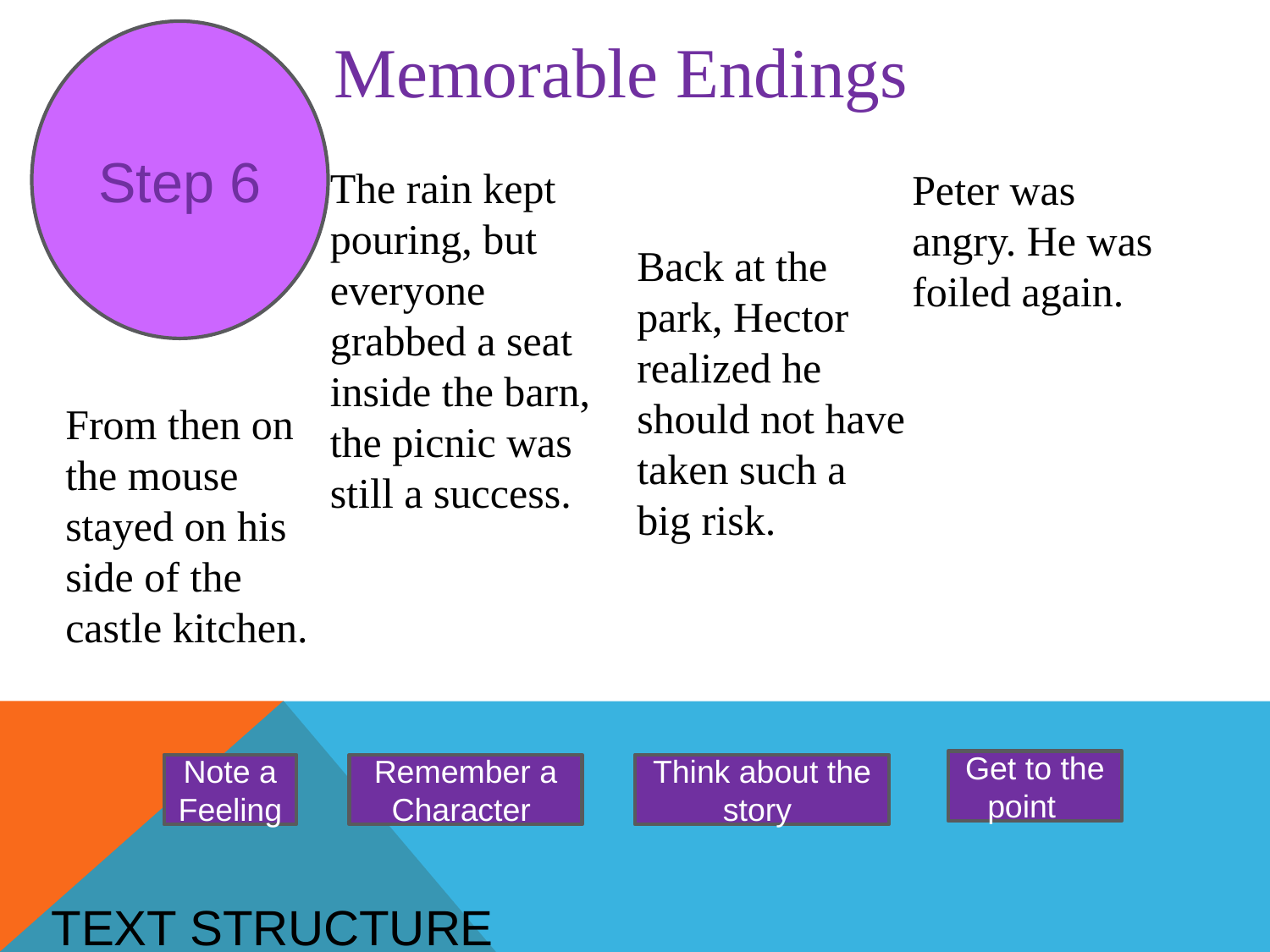

Step 6
Memorable Endings
The rain kept pouring, but everyone grabbed a seat inside the barn, the picnic was still a success.
Peter was angry. He was foiled again.
Back at the park, Hector realized he should not have taken such a big risk.
From then on the mouse stayed on his side of the castle kitchen.
Get to the point
Think about the story
Note a Feeling
Remember a Character
Text Structure